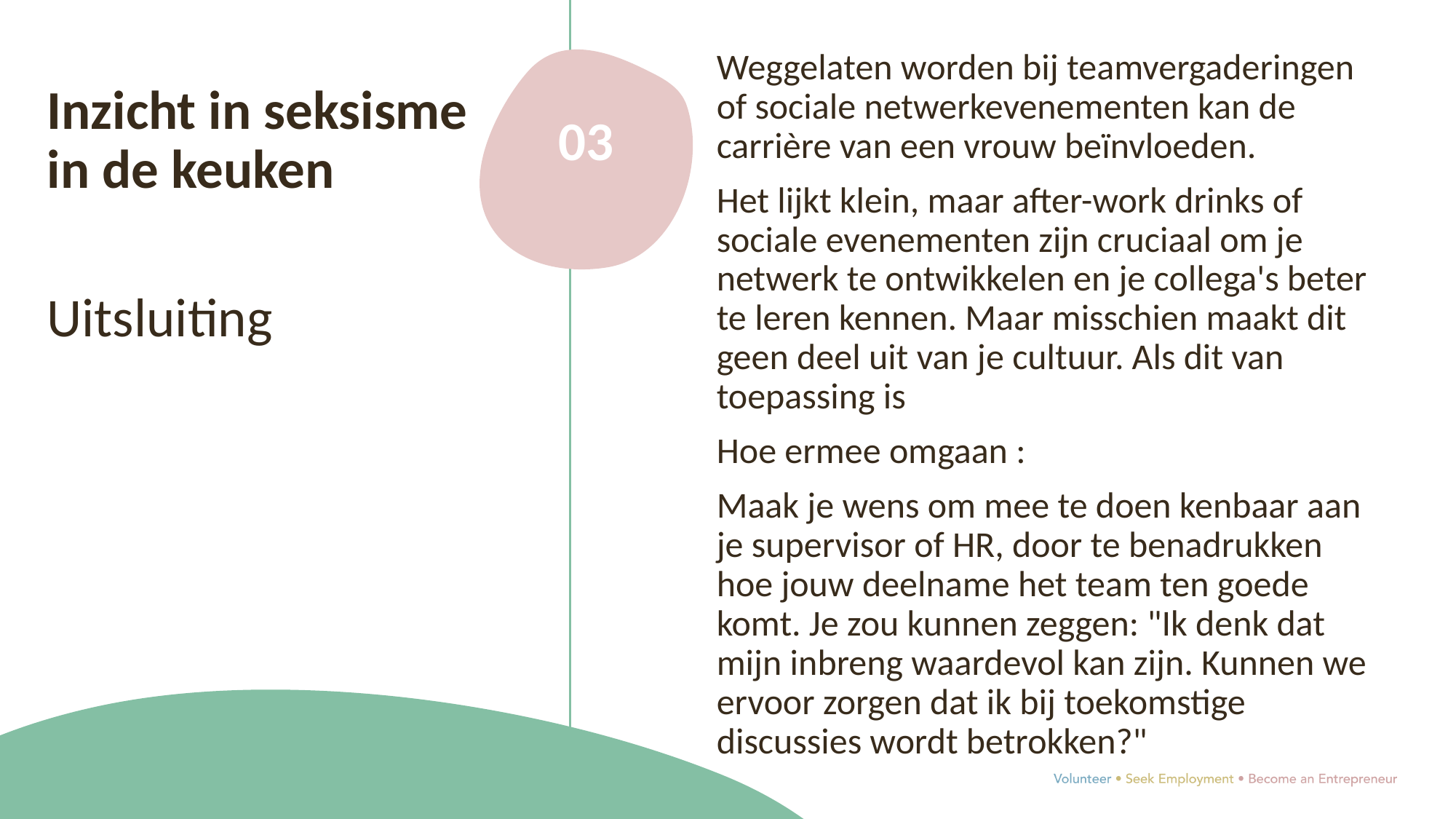

Weggelaten worden bij teamvergaderingen of sociale netwerkevenementen kan de carrière van een vrouw beïnvloeden.
Het lijkt klein, maar after-work drinks of sociale evenementen zijn cruciaal om je netwerk te ontwikkelen en je collega's beter te leren kennen. Maar misschien maakt dit geen deel uit van je cultuur. Als dit van toepassing is
Hoe ermee omgaan :
Maak je wens om mee te doen kenbaar aan je supervisor of HR, door te benadrukken hoe jouw deelname het team ten goede komt. Je zou kunnen zeggen: "Ik denk dat mijn inbreng waardevol kan zijn. Kunnen we ervoor zorgen dat ik bij toekomstige discussies wordt betrokken?"

Inzicht in seksisme in de keuken

Uitsluiting
03